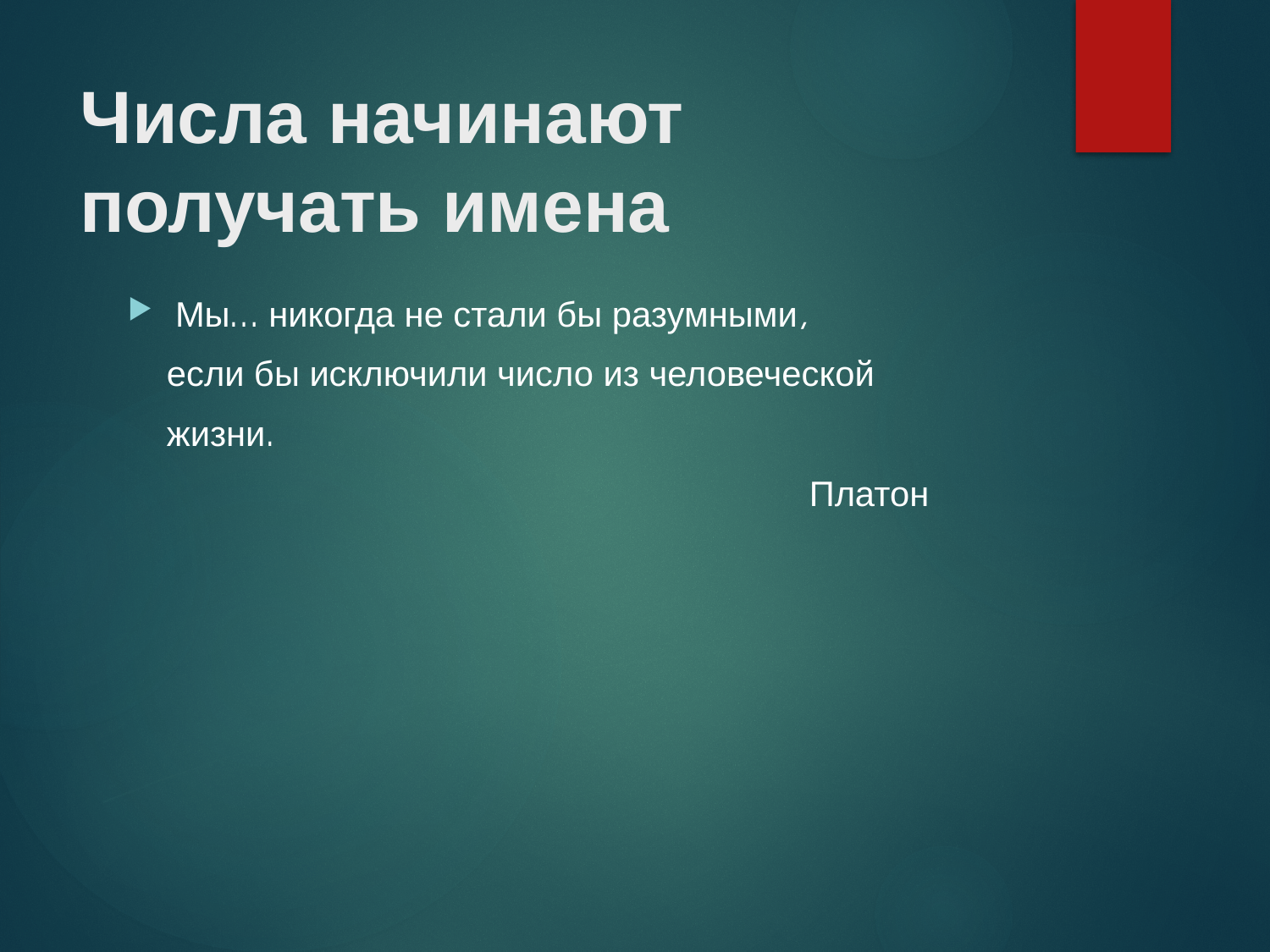

# Числа начинают получать имена
Мы… никогда не стали бы разумными,
    если бы исключили число из человеческой
    жизни.
                                                                      Платон